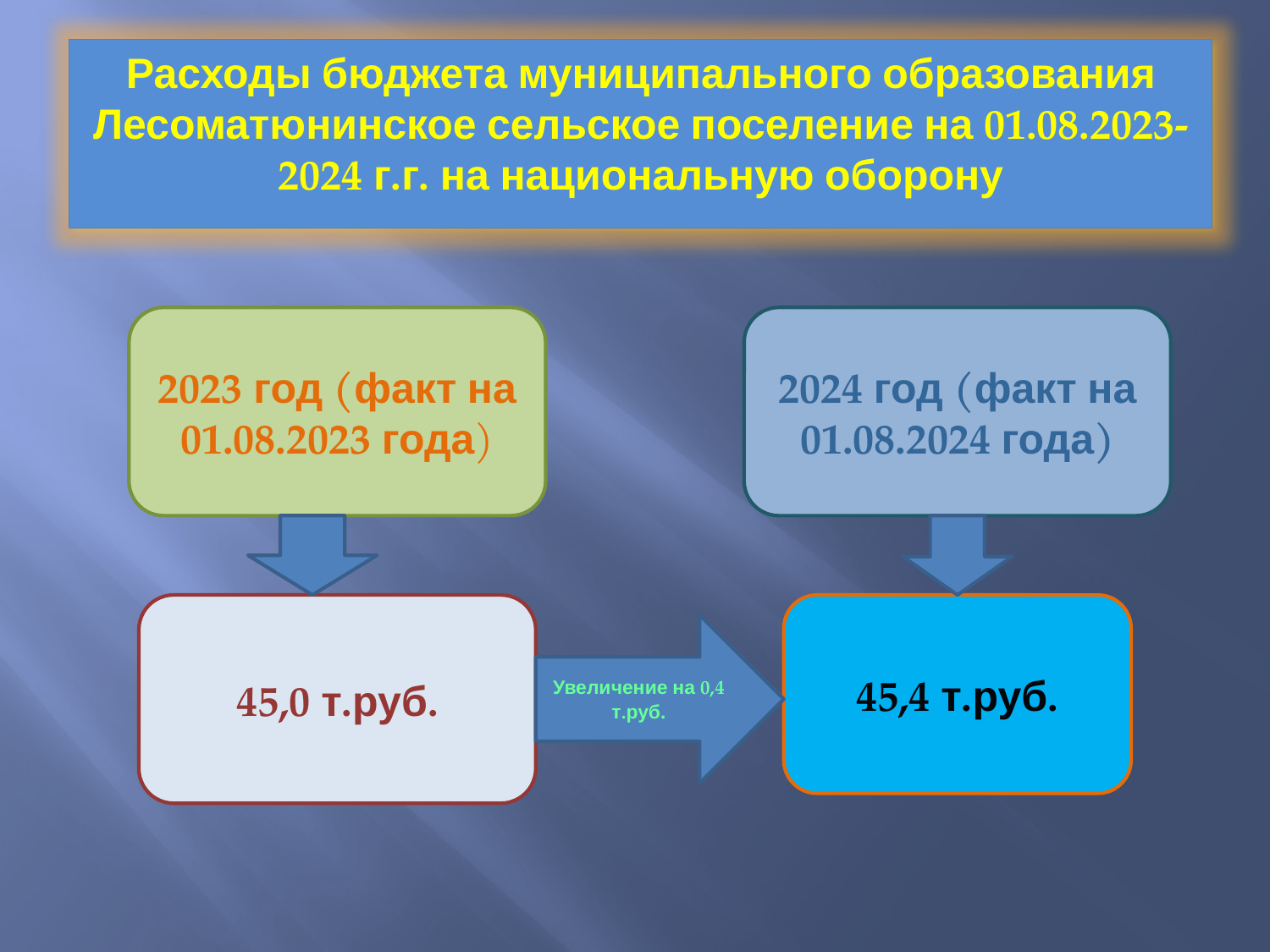

Расходы бюджета муниципального образования Лесоматюнинское сельское поселение на 01.08.2023-
2024 г.г. на национальную оборону
2023 год (факт на 01.08.2023 года)
2024 год (факт на 01.08.2024 года)

45,0 т.руб.
45,4 т.руб.
Увеличение на 0,4 т.руб.